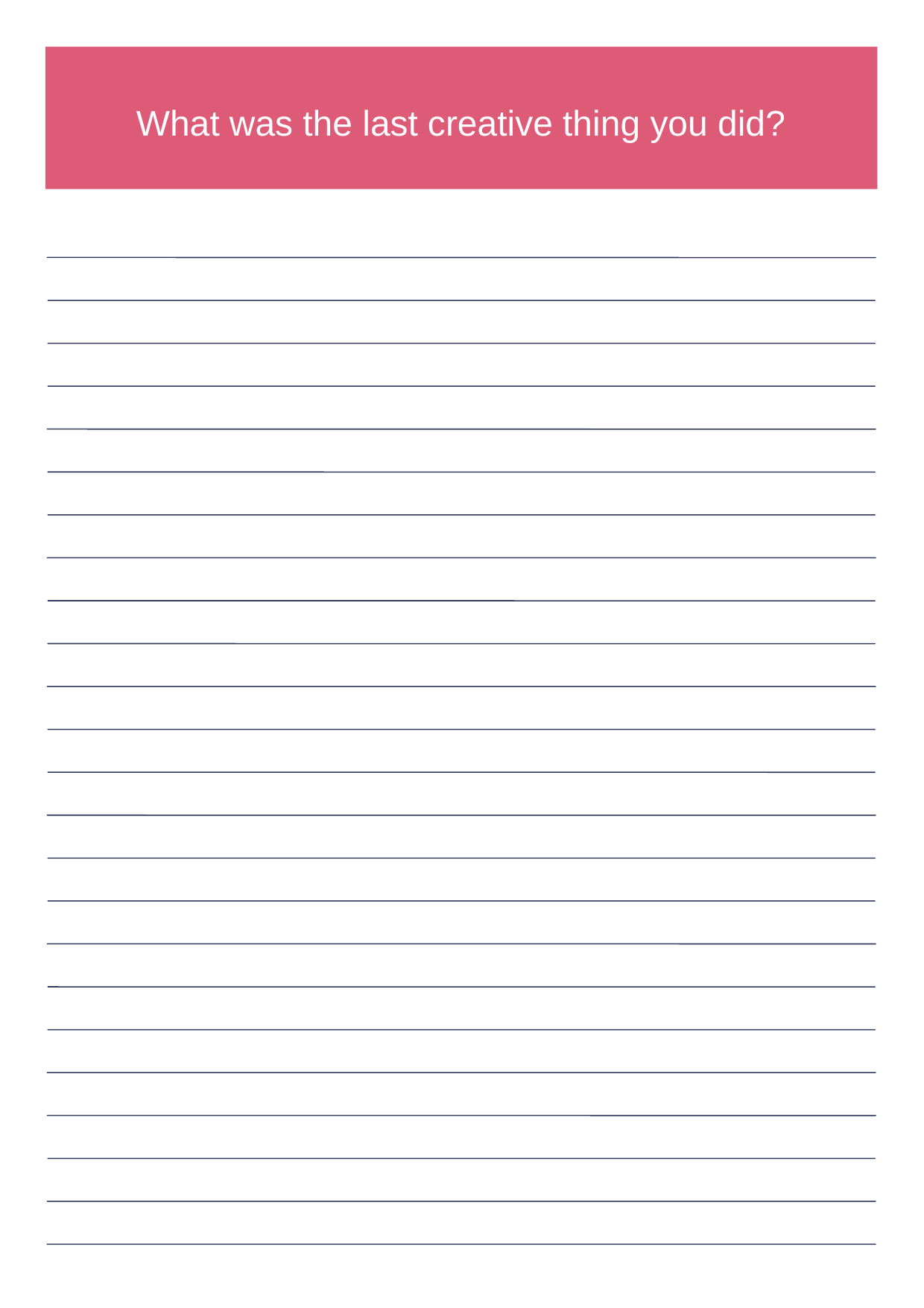

What was the last creative thing you did?